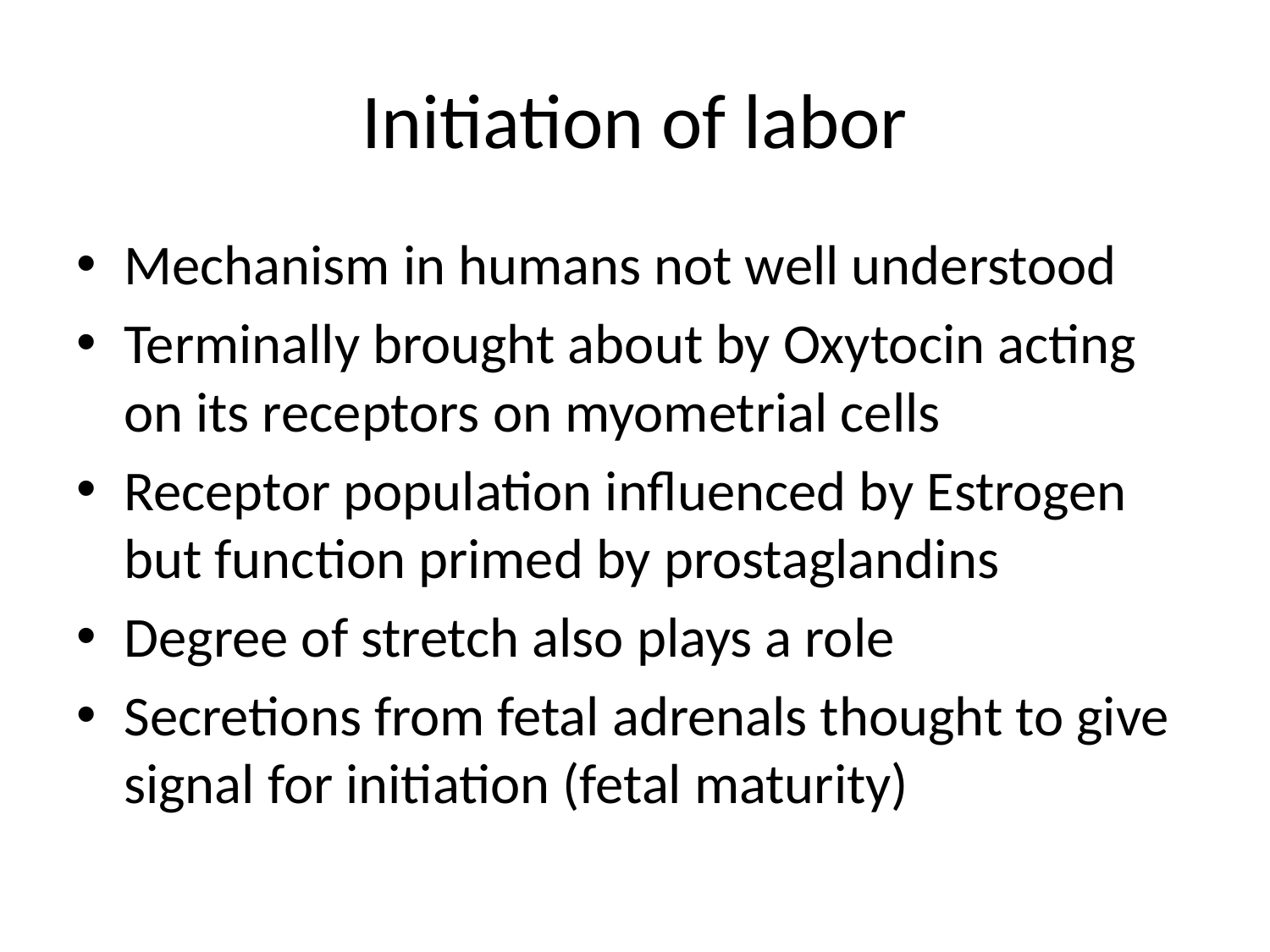

# Initiation of labor
Mechanism in humans not well understood
Terminally brought about by Oxytocin acting on its receptors on myometrial cells
Receptor population influenced by Estrogen but function primed by prostaglandins
Degree of stretch also plays a role
Secretions from fetal adrenals thought to give signal for initiation (fetal maturity)